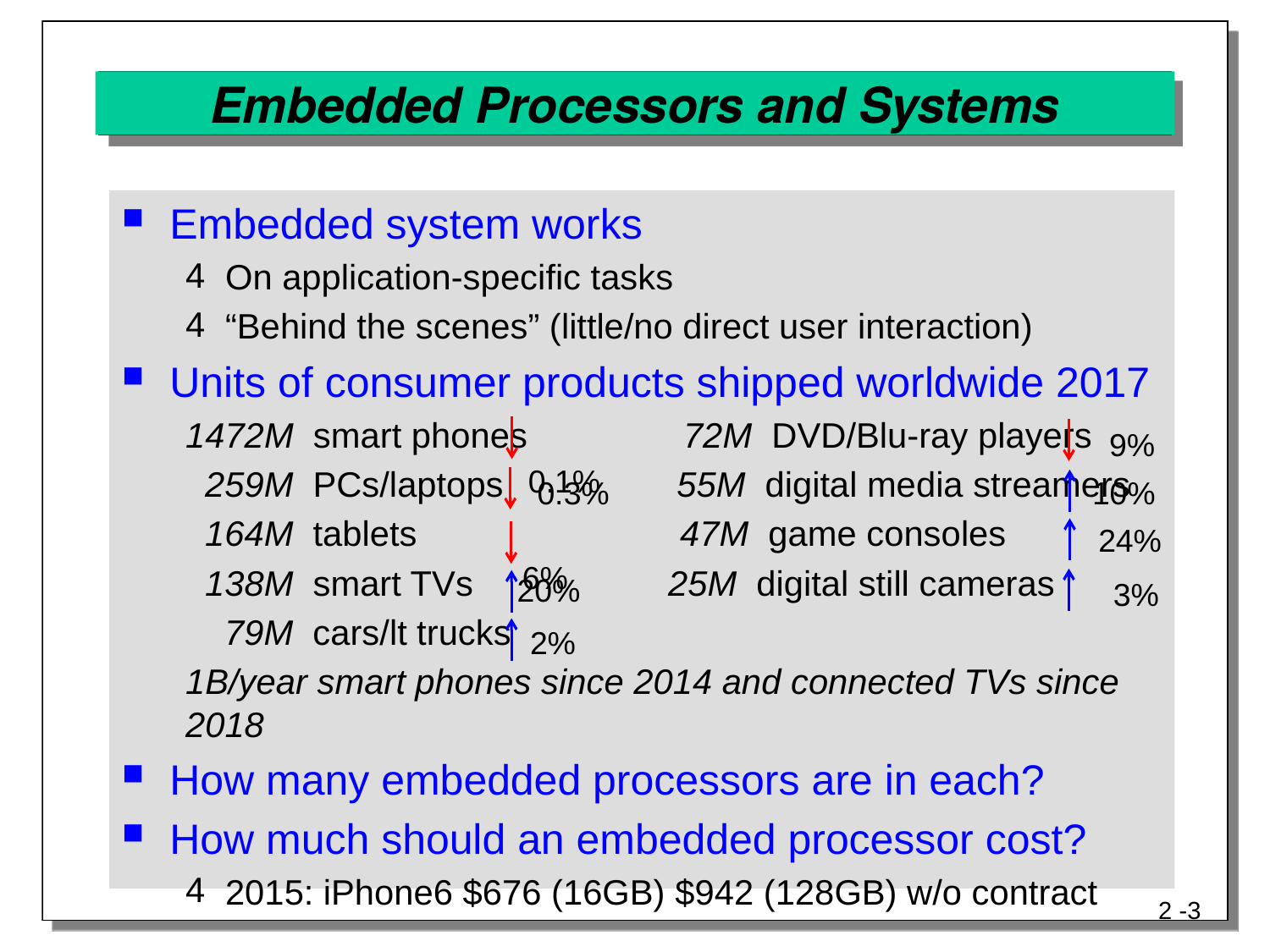

# Embedded Processors and Systems
Embedded system works
On application-specific tasks
“Behind the scenes” (little/no direct user interaction)
Units of consumer products shipped worldwide 2017
1472M  smart phones                72M  DVD/Blu-ray players
  259M  PCs/laptops                   55M  digital media streamers
  164M  tablets                           47M  game consoles
  138M  smart TVs                    25M  digital still cameras
    79M  cars/lt trucks
1B/year smart phones since 2014 and connected TVs since 2018
How many embedded processors are in each?
How much should an embedded processor cost?
2015: iPhone6 $676 (16GB) $942 (128GB) w/o contract
  0.1%
  9%
0.3%
10%
   6%
24%
20%
 3%
2%